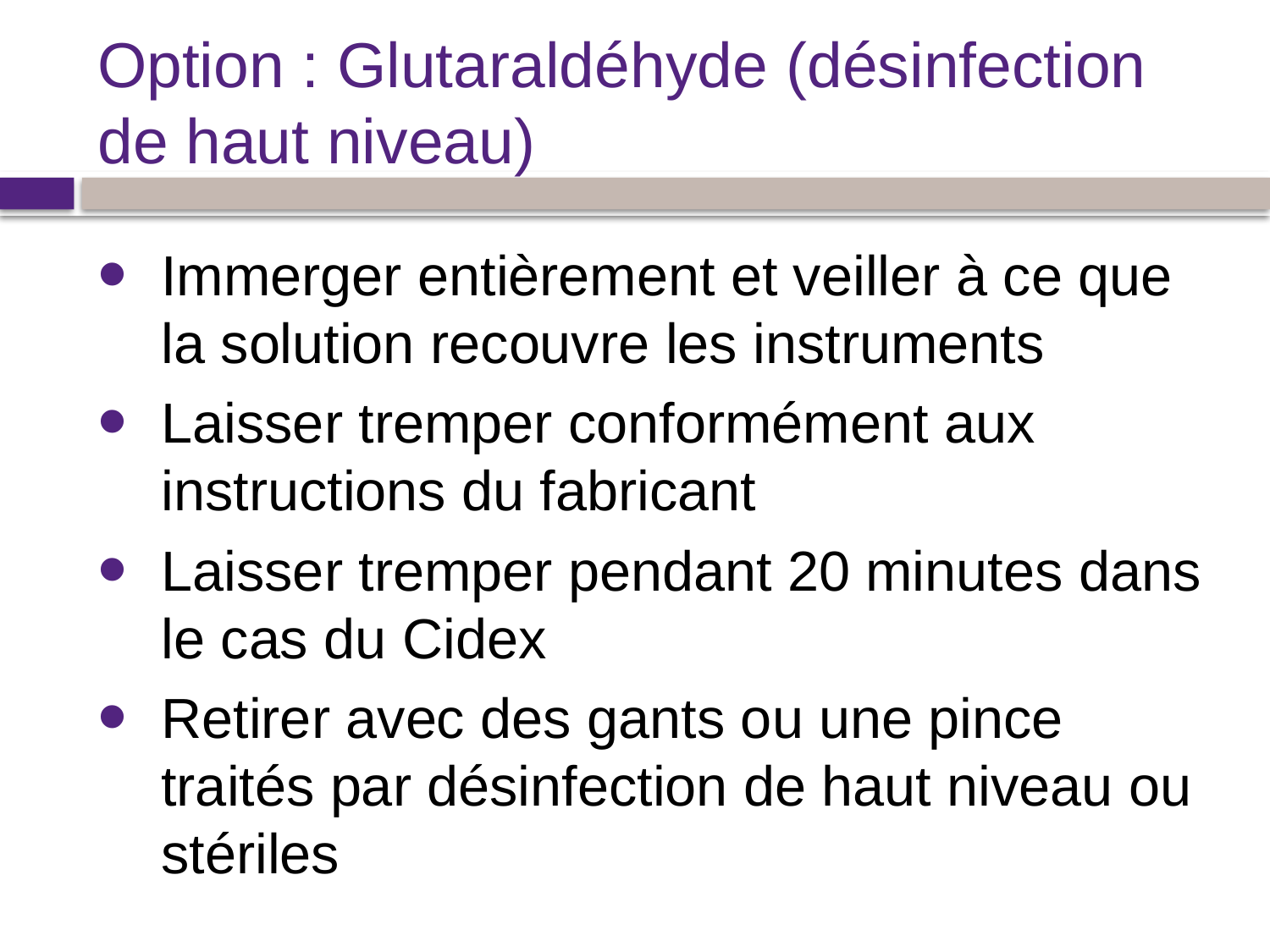

# Option : Glutaraldéhyde (désinfection de haut niveau)
Immerger entièrement et veiller à ce que la solution recouvre les instruments
Laisser tremper conformément aux instructions du fabricant
Laisser tremper pendant 20 minutes dans le cas du Cidex
Retirer avec des gants ou une pince traités par désinfection de haut niveau ou stériles